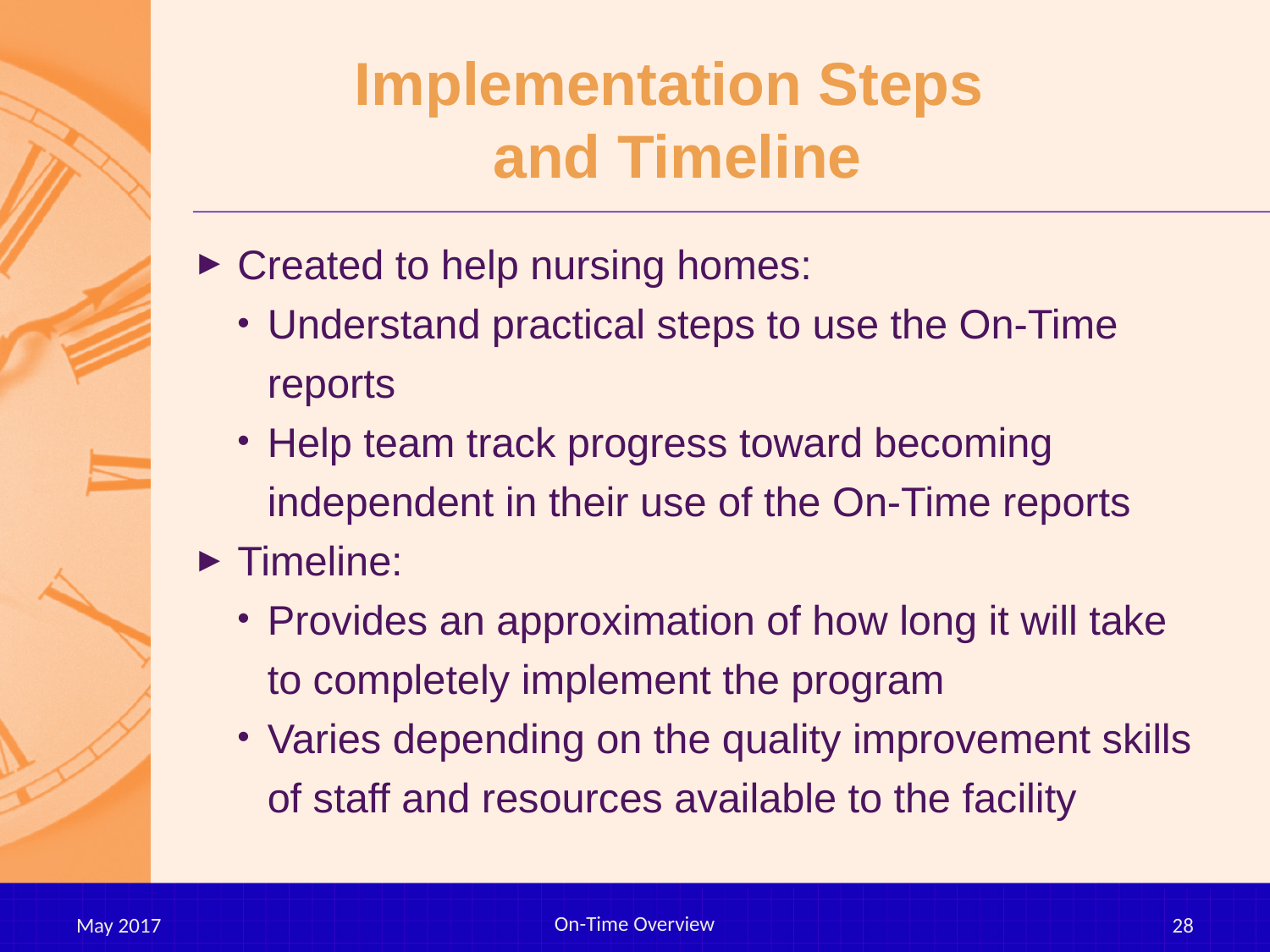

# Implementation Steps and Timeline
Created to help nursing homes:
Understand practical steps to use the On-Time reports
Help team track progress toward becoming independent in their use of the On-Time reports
Timeline:
Provides an approximation of how long it will take to completely implement the program
Varies depending on the quality improvement skills of staff and resources available to the facility
On-Time Overview
May 2017
28